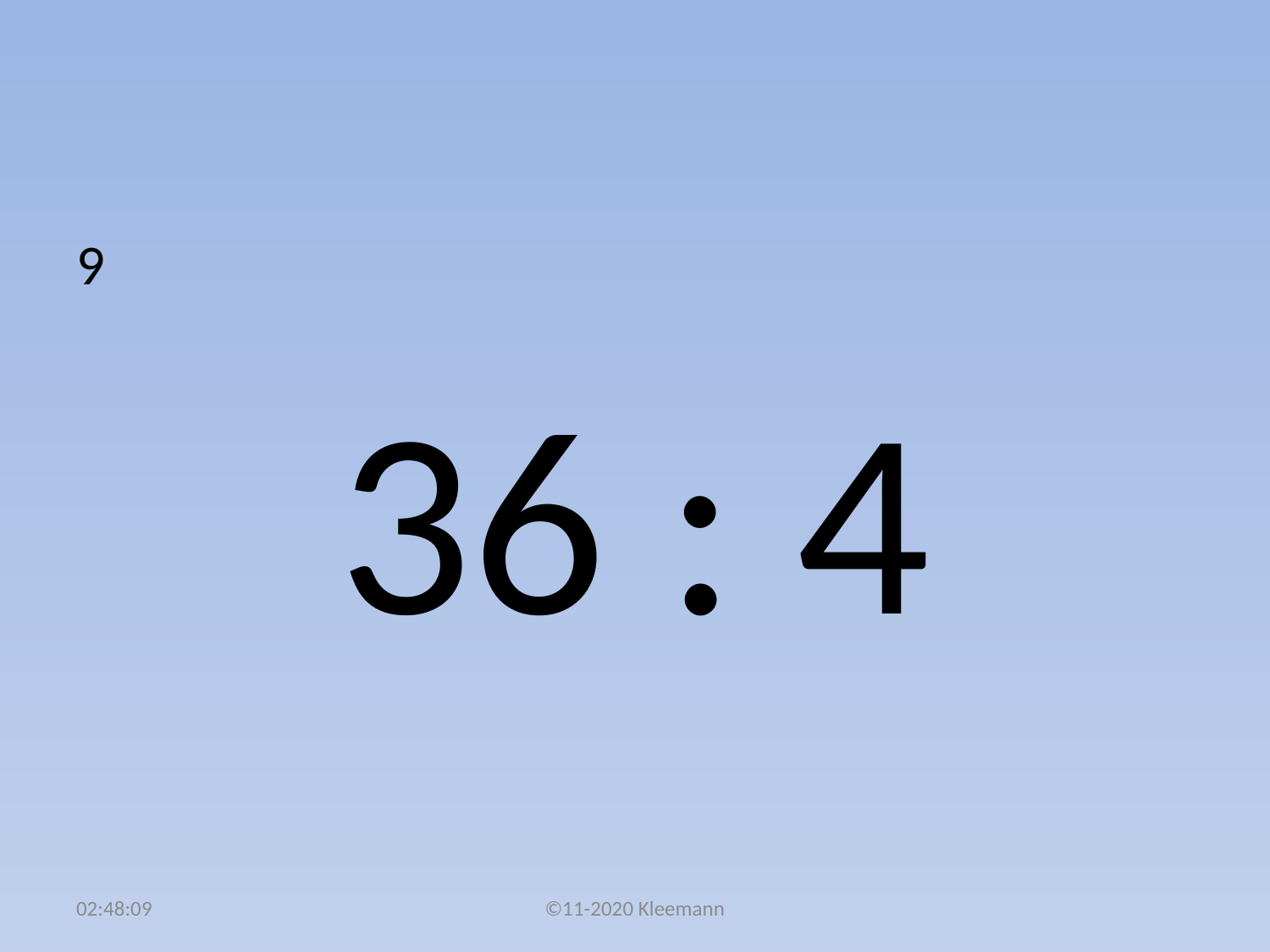

#
9
36 : 4
02:48:09
©11-2020 Kleemann